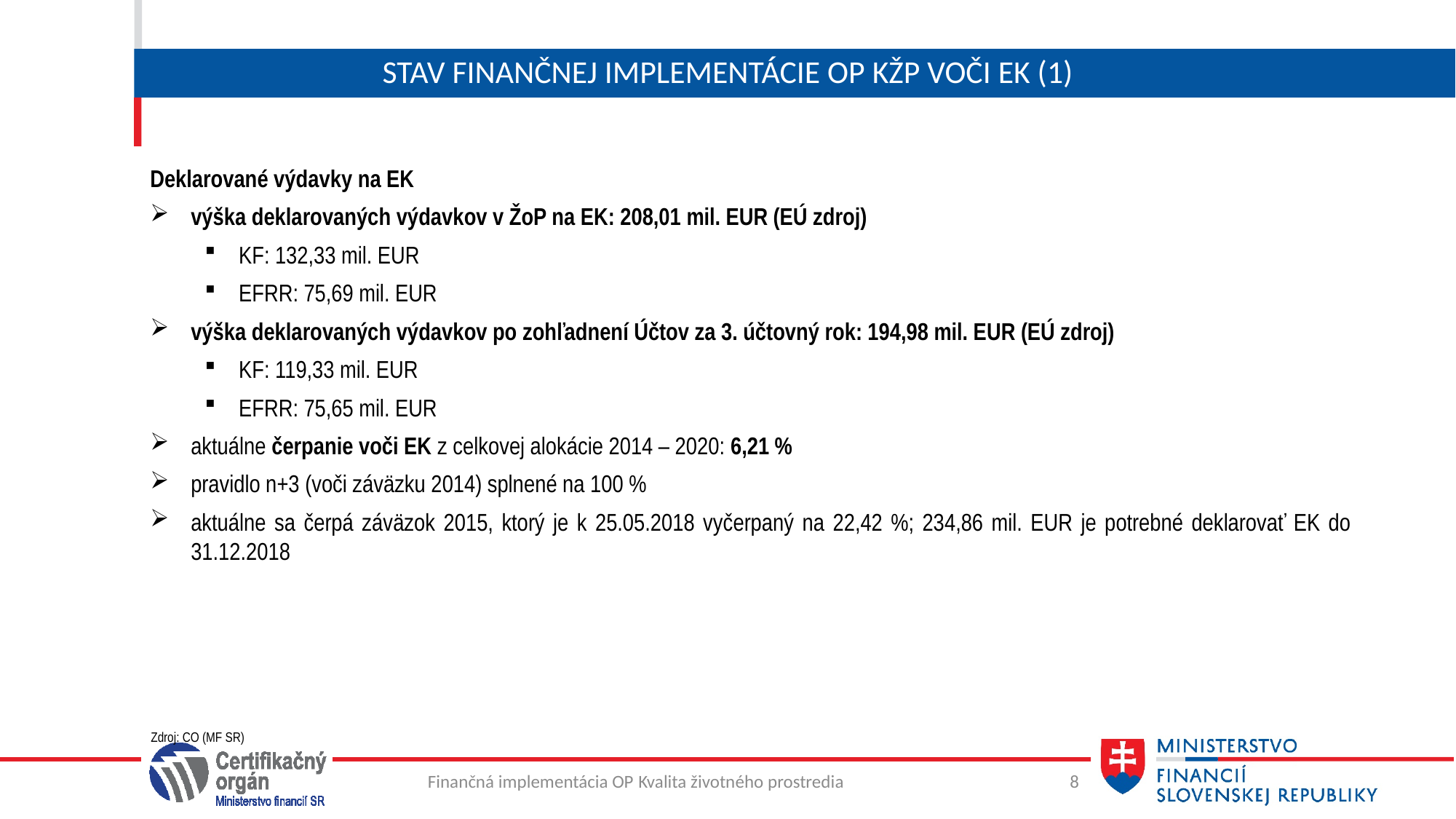

# Stav finančnej implementácie OP KŽP voči EK (1)
Deklarované výdavky na EK
výška deklarovaných výdavkov v ŽoP na EK: 208,01 mil. EUR (EÚ zdroj)
KF: 132,33 mil. EUR
EFRR: 75,69 mil. EUR
výška deklarovaných výdavkov po zohľadnení Účtov za 3. účtovný rok: 194,98 mil. EUR (EÚ zdroj)
KF: 119,33 mil. EUR
EFRR: 75,65 mil. EUR
aktuálne čerpanie voči EK z celkovej alokácie 2014 – 2020: 6,21 %
pravidlo n+3 (voči záväzku 2014) splnené na 100 %
aktuálne sa čerpá záväzok 2015, ktorý je k 25.05.2018 vyčerpaný na 22,42 %; 234,86 mil. EUR je potrebné deklarovať EK do 31.12.2018

Zdroj: CO (MF SR)
Finančná implementácia OP Kvalita životného prostredia
8